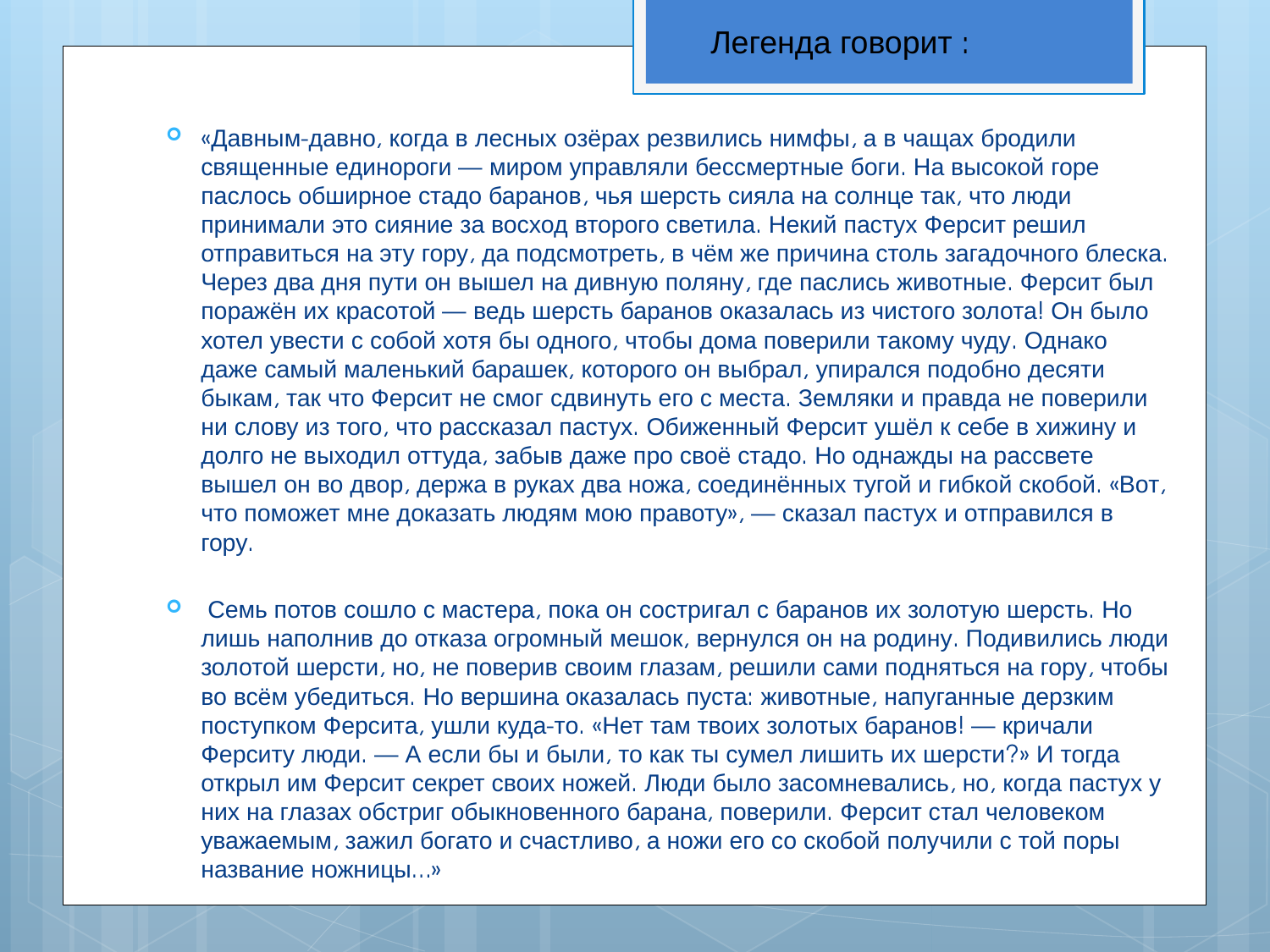

Легенда говорит :
«Давным-давно, когда в лесных озёрах резвились нимфы, а в чащах бродили священные единороги — миром управляли бессмертные боги. На высокой горе паслось обширное стадо баранов, чья шерсть сияла на солнце так, что люди принимали это сияние за восход второго светила. Некий пастух Ферсит решил отправиться на эту гору, да подсмотреть, в чём же причина столь загадочного блеска. Через два дня пути он вышел на дивную поляну, где паслись животные. Ферсит был поражён их красотой — ведь шерсть баранов оказалась из чистого золота! Он было хотел увести с собой хотя бы одного, чтобы дома поверили такому чуду. Однако даже самый маленький барашек, которого он выбрал, упирался подобно десяти быкам, так что Ферсит не смог сдвинуть его с места. Земляки и правда не поверили ни слову из того, что рассказал пастух. Обиженный Ферсит ушёл к себе в хижину и долго не выходил оттуда, забыв даже про своё стадо. Но однажды на рассвете вышел он во двор, держа в руках два ножа, соединённых тугой и гибкой скобой. «Вот, что поможет мне доказать людям мою правоту», — сказал пастух и отправился в гору.

 Семь потов сошло с мастера, пока он состригал с баранов их золотую шерсть. Но лишь наполнив до отказа огромный мешок, вернулся он на родину. Подивились люди золотой шерсти, но, не поверив своим глазам, решили сами подняться на гору, чтобы во всём убедиться. Но вершина оказалась пуста: животные, напуганные дерзким поступком Ферсита, ушли куда-то. «Нет там твоих золотых баранов! — кричали Ферситу люди. — А если бы и были, то как ты сумел лишить их шерсти?» И тогда открыл им Ферсит секрет своих ножей. Люди было засомневались, но, когда пастух у них на глазах обстриг обыкновенного барана, поверили. Ферсит стал человеком уважаемым, зажил богато и счастливо, а ножи его со скобой получили с той поры название ножницы…»